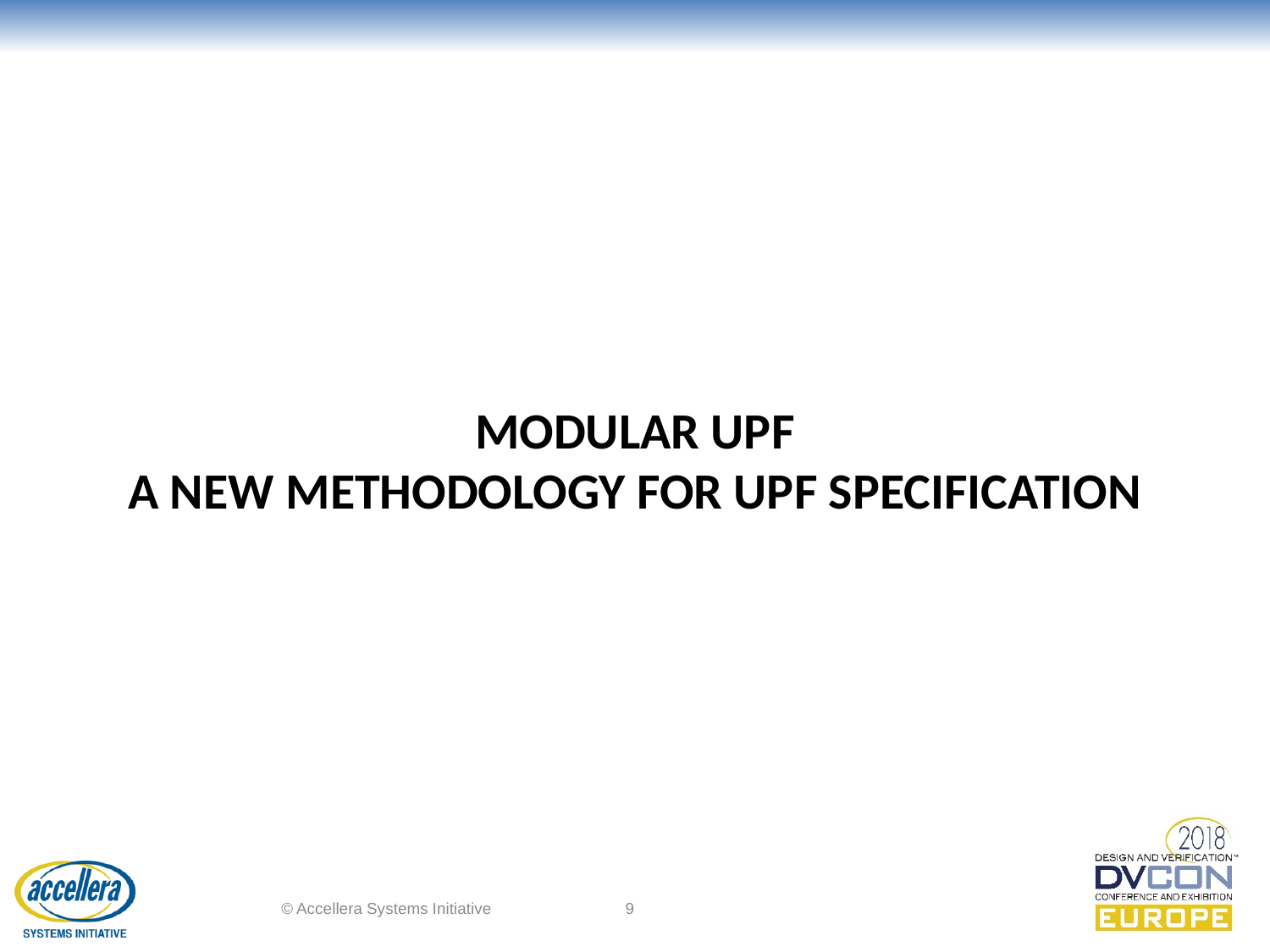

# Modular UPF A new methodology for UPF Specification
© Accellera Systems Initiative
9